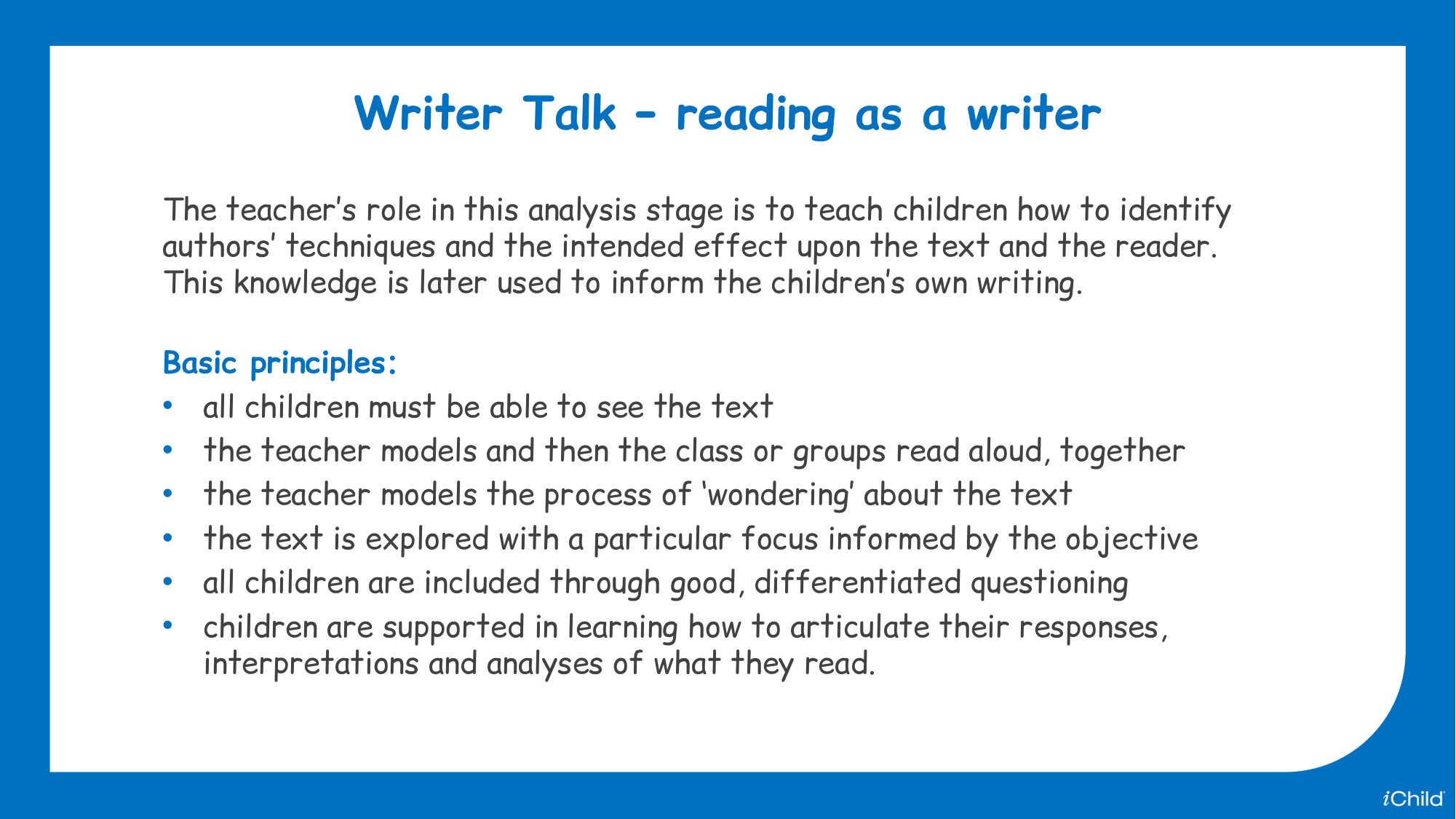

Writer Talk – reading as a writer
The teacher’s role in this analysis stage is to teach children how to identify authors’ techniques and the intended effect upon the text and the reader. This knowledge is later used to inform the children’s own writing.
Basic principles:
all children must be able to see the text
the teacher models and then the class or groups read aloud, together
the teacher models the process of ‘wondering’ about the text
the text is explored with a particular focus informed by the objective
all children are included through good, differentiated questioning
children are supported in learning how to articulate their responses, interpretations and analyses of what they read.